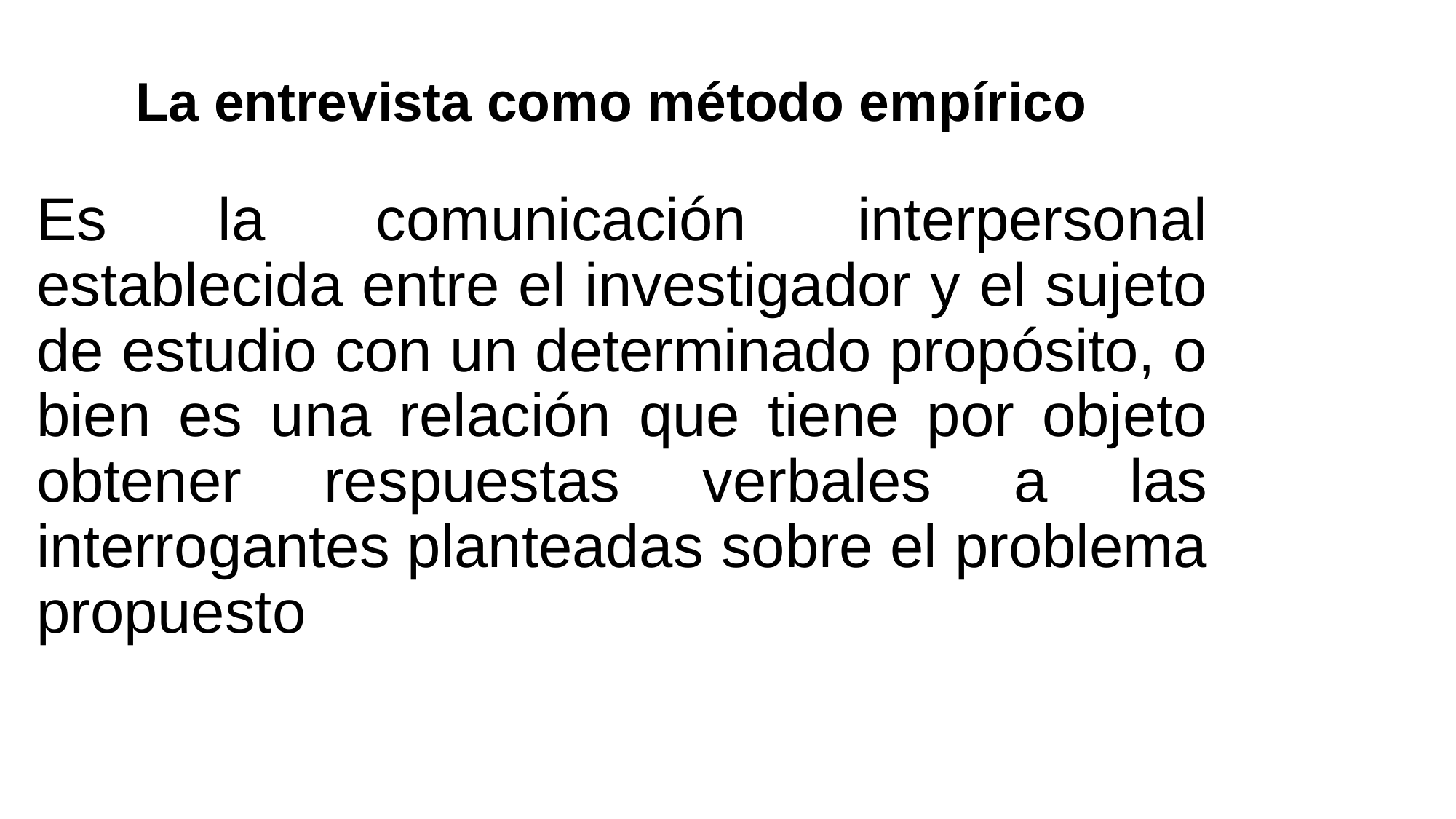

# La entrevista como método empírico
Es la comunicación interpersonal establecida entre el investigador y el sujeto de estudio con un determinado propósito, o bien es una relación que tiene por objeto obtener respuestas verbales a las interrogantes planteadas sobre el problema propuesto